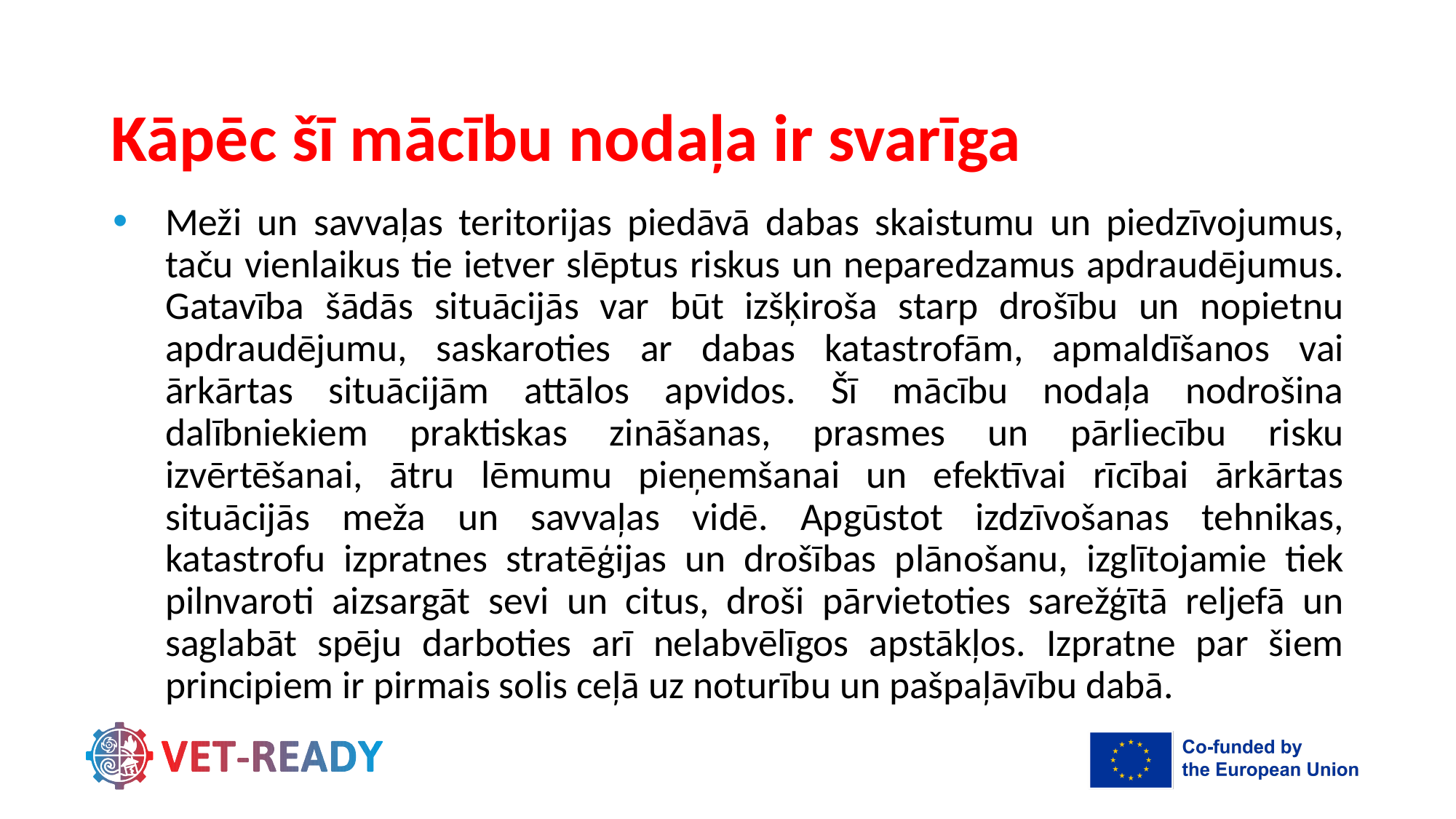

# Kāpēc šī mācību nodaļa ir svarīga
Meži un savvaļas teritorijas piedāvā dabas skaistumu un piedzīvojumus, taču vienlaikus tie ietver slēptus riskus un neparedzamus apdraudējumus. Gatavība šādās situācijās var būt izšķiroša starp drošību un nopietnu apdraudējumu, saskaroties ar dabas katastrofām, apmaldīšanos vai ārkārtas situācijām attālos apvidos. Šī mācību nodaļa nodrošina dalībniekiem praktiskas zināšanas, prasmes un pārliecību risku izvērtēšanai, ātru lēmumu pieņemšanai un efektīvai rīcībai ārkārtas situācijās meža un savvaļas vidē. Apgūstot izdzīvošanas tehnikas, katastrofu izpratnes stratēģijas un drošības plānošanu, izglītojamie tiek pilnvaroti aizsargāt sevi un citus, droši pārvietoties sarežģītā reljefā un saglabāt spēju darboties arī nelabvēlīgos apstākļos. Izpratne par šiem principiem ir pirmais solis ceļā uz noturību un pašpaļāvību dabā.